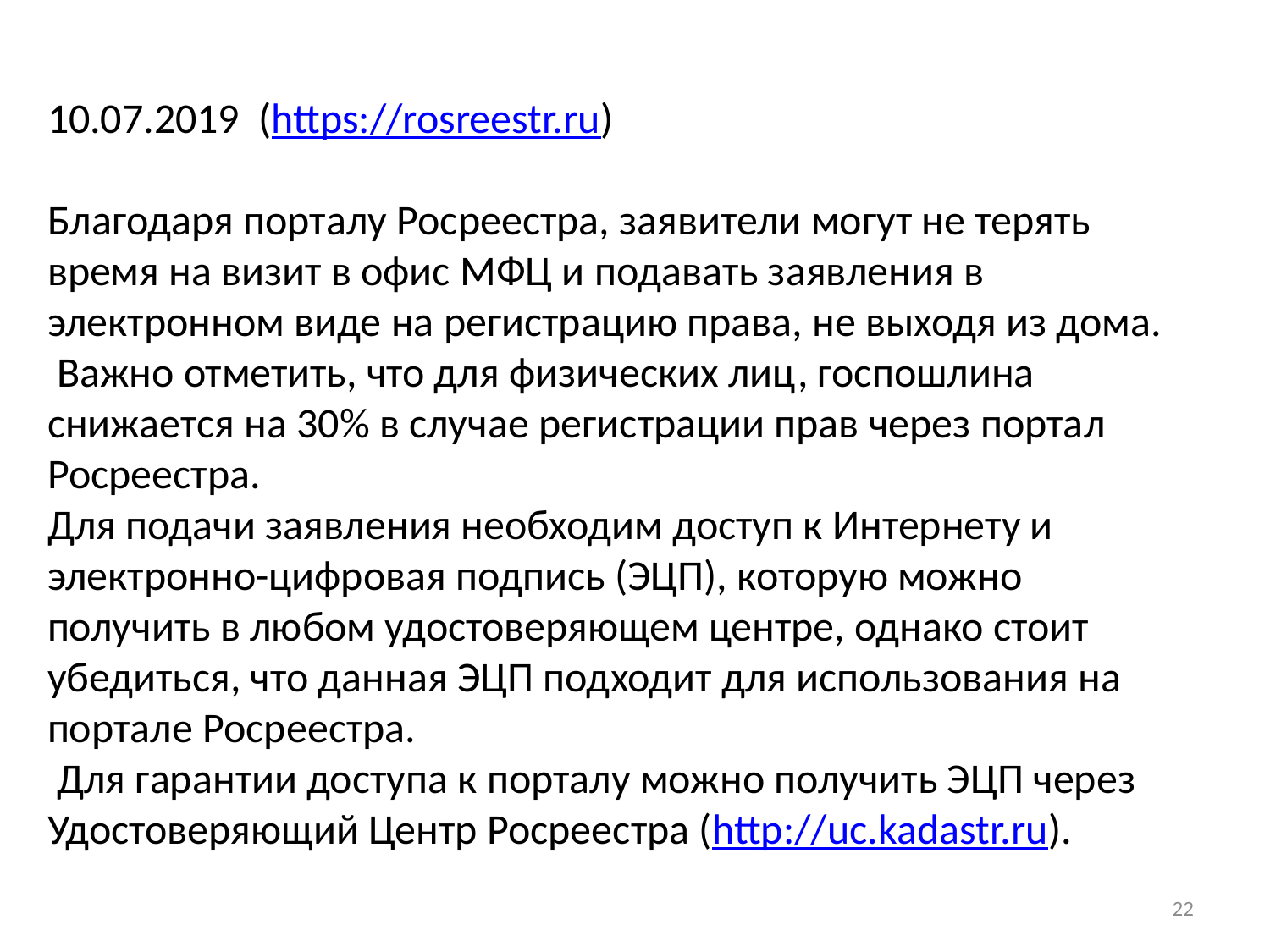

10.07.2019  (https://rosreestr.ru)
Благодаря порталу Росреестра, заявители могут не терять время на визит в офис МФЦ и подавать заявления в электронном виде на регистрацию права, не выходя из дома.
 Важно отметить, что для физических лиц, госпошлина снижается на 30% в случае регистрации прав через портал Росреестра.
Для подачи заявления необходим доступ к Интернету и электронно-цифровая подпись (ЭЦП), которую можно получить в любом удостоверяющем центре, однако стоит убедиться, что данная ЭЦП подходит для использования на портале Росреестра.
 Для гарантии доступа к порталу можно получить ЭЦП через Удостоверяющий Центр Росреестра (http://uc.kadastr.ru).
22